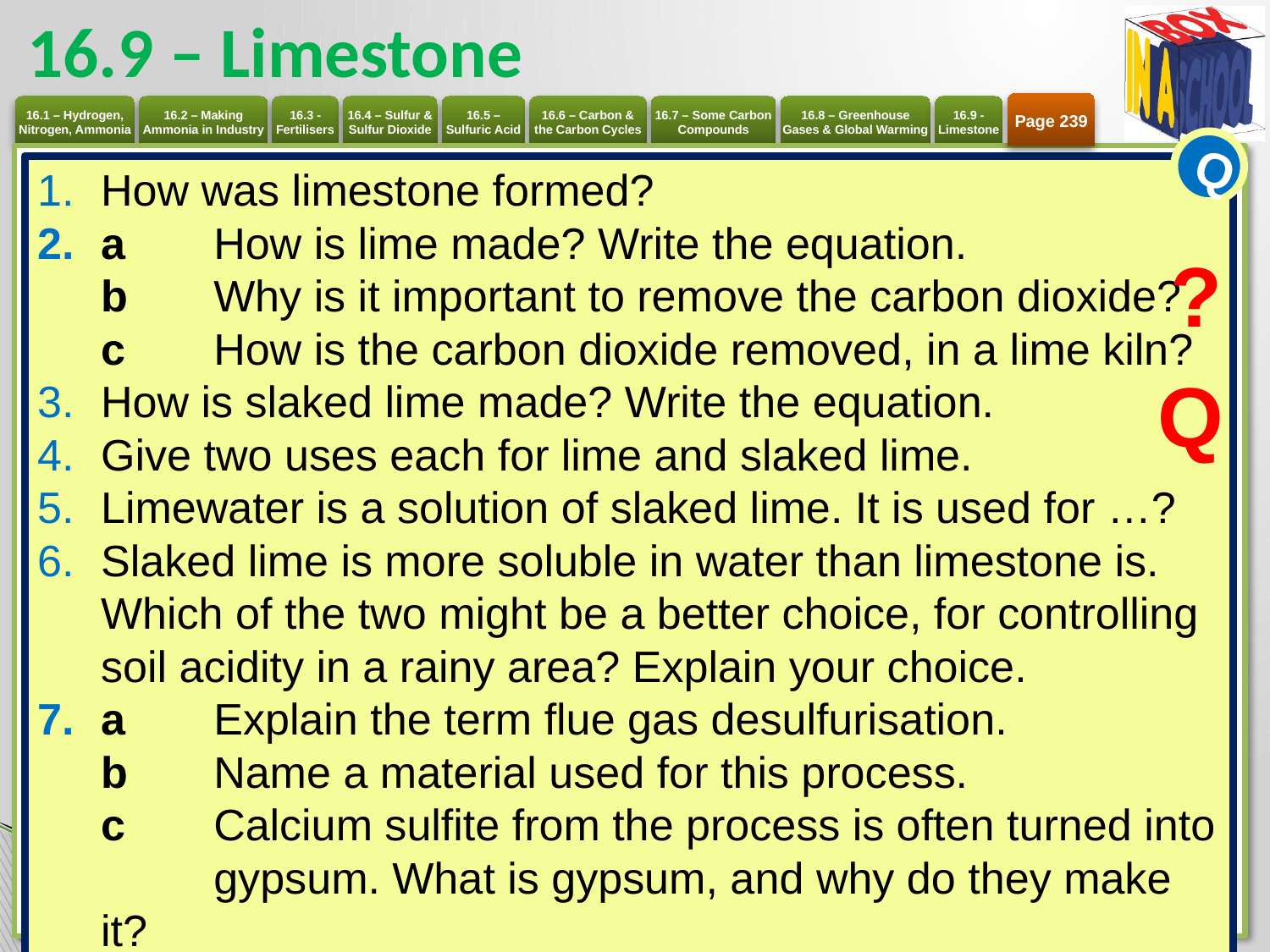

# 16.9 – Limestone
Page 239
Q
How was limestone formed?
a 	How is lime made? Write the equation.
b 	Why is it important to remove the carbon dioxide?
c 	How is the carbon dioxide removed, in a lime kiln?
How is slaked lime made? Write the equation.
Give two uses each for lime and slaked lime.
Limewater is a solution of slaked lime. It is used for …?
Slaked lime is more soluble in water than limestone is. Which of the two might be a better choice, for controlling soil acidity in a rainy area? Explain your choice.
a 	Explain the term flue gas desulfurisation.
b 	Name a material used for this process.
c 	Calcium sulfite from the process is often turned into 	gypsum. What is gypsum, and why do they make it?
?
Q